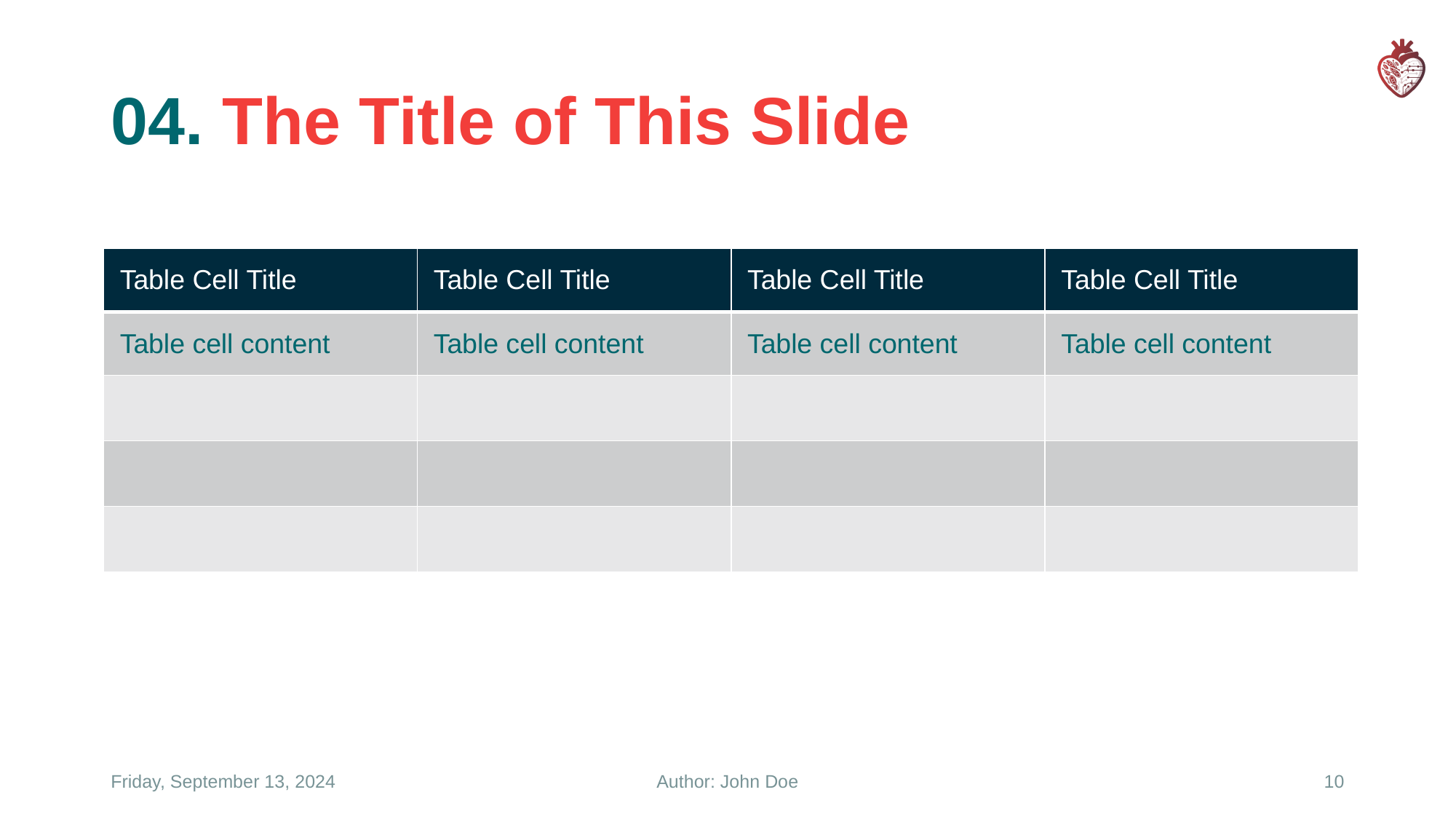

# 04. The Title of This Slide
| Table Cell Title | Table Cell Title | Table Cell Title | Table Cell Title |
| --- | --- | --- | --- |
| Table cell content | Table cell content | Table cell content | Table cell content |
|  |  |  |  |
|  |  |  |  |
|  |  |  |  |
Friday, September 13, 2024
Author: John Doe
10